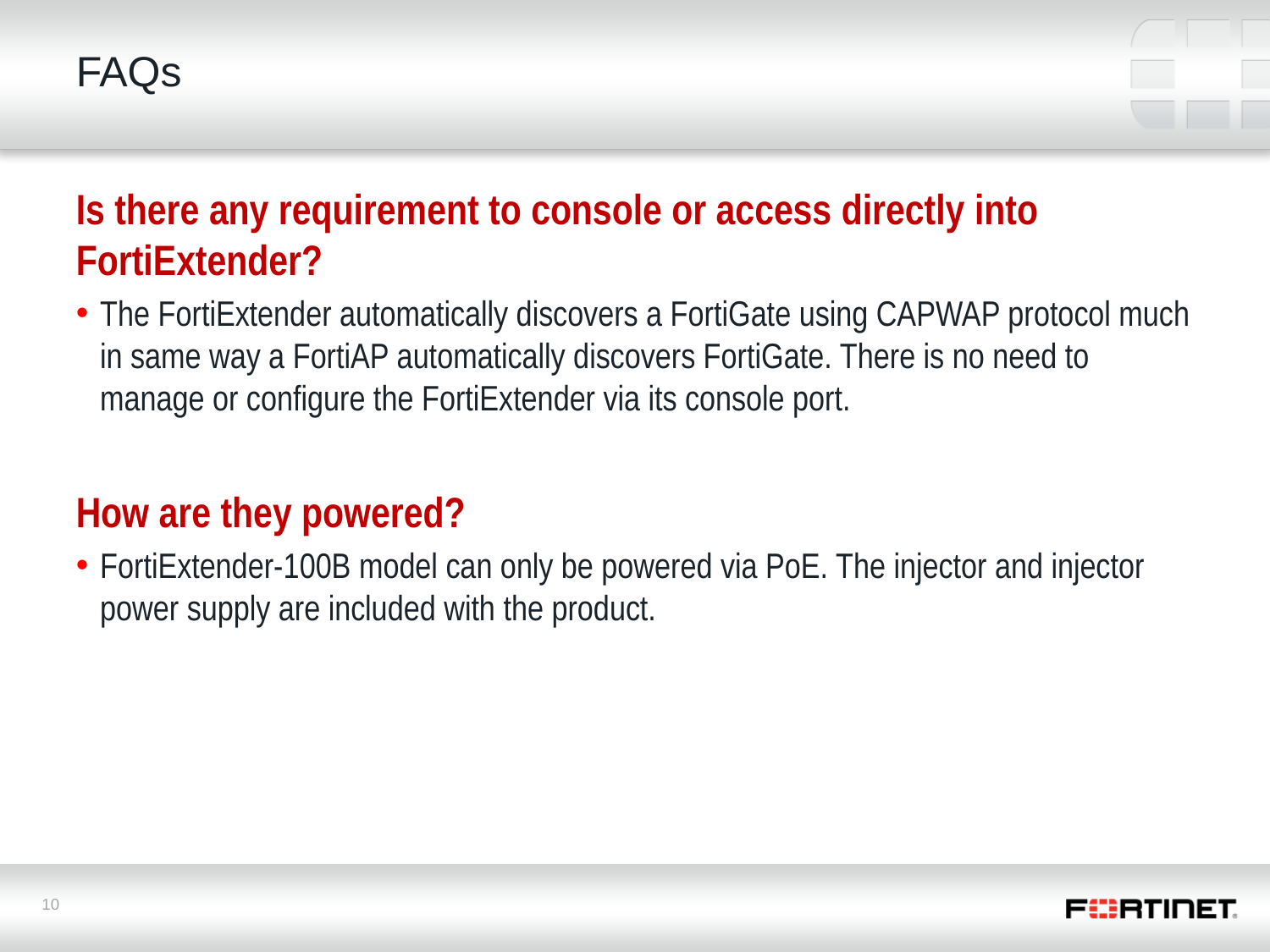

# FAQs
Is there any requirement to console or access directly into FortiExtender?
The FortiExtender automatically discovers a FortiGate using CAPWAP protocol much in same way a FortiAP automatically discovers FortiGate. There is no need to manage or configure the FortiExtender via its console port.

How are they powered?
FortiExtender-100B model can only be powered via PoE. The injector and injector power supply are included with the product.